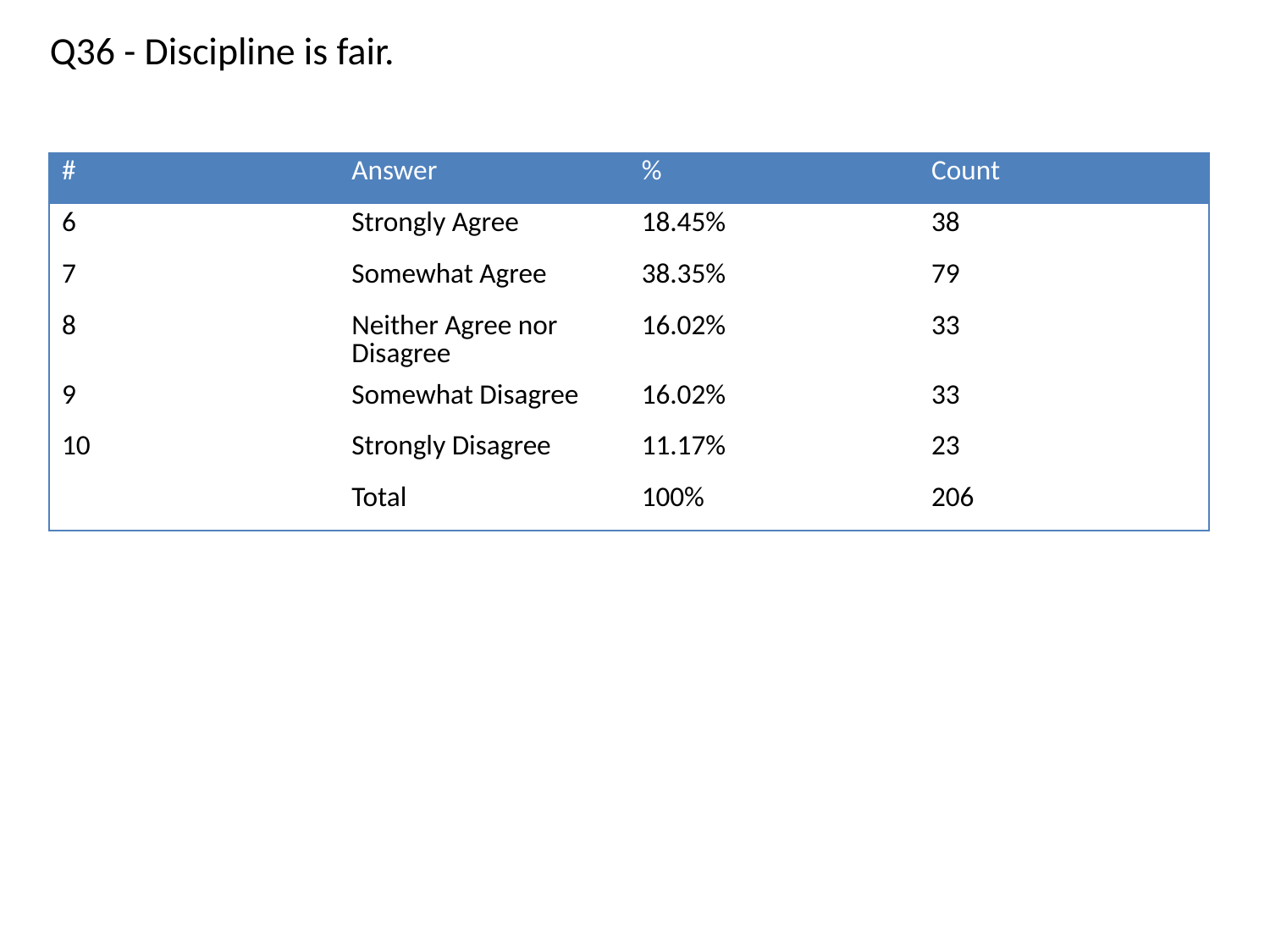

Q36 - Discipline is fair.
| # | Answer | % | Count |
| --- | --- | --- | --- |
| 6 | Strongly Agree | 18.45% | 38 |
| 7 | Somewhat Agree | 38.35% | 79 |
| 8 | Neither Agree nor Disagree | 16.02% | 33 |
| 9 | Somewhat Disagree | 16.02% | 33 |
| 10 | Strongly Disagree | 11.17% | 23 |
|  | Total | 100% | 206 |